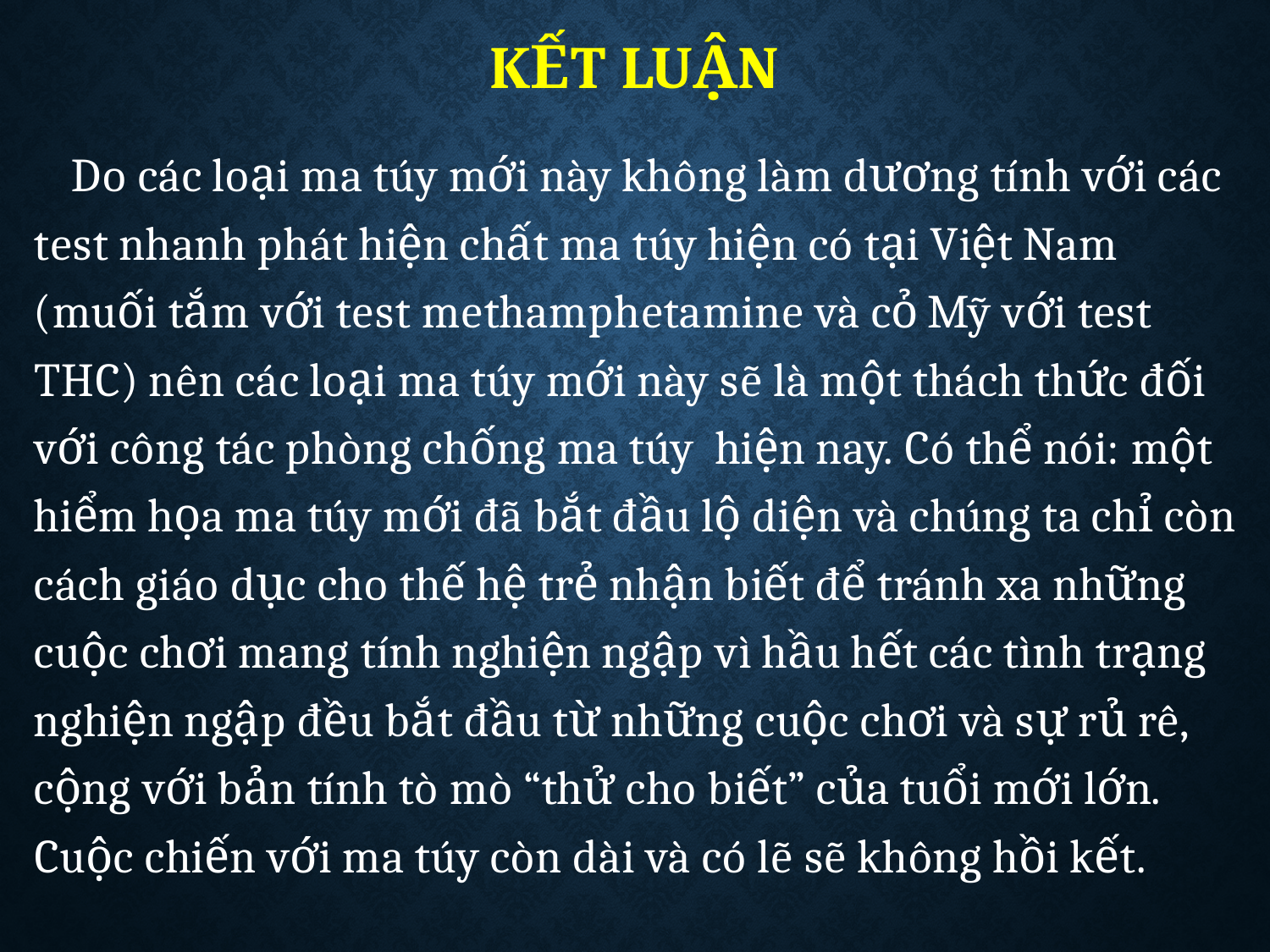

# Kết luận
     Do các loại ma túy mới này không làm dương tính với các test nhanh phát hiện chất ma túy hiện có tại Việt Nam (muối tắm với test methamphetamine và cỏ Mỹ với test THC) nên các loại ma túy mới này sẽ là một thách thức đối với công tác phòng chống ma túy  hiện nay. Có thể nói: một hiểm họa ma túy mới đã bắt đầu lộ diện và chúng ta chỉ còn cách giáo dục cho thế hệ trẻ nhận biết để tránh xa những cuộc chơi mang tính nghiện ngập vì hầu hết các tình trạng nghiện ngập đều bắt đầu từ những cuộc chơi và sự rủ rê, cộng với bản tính tò mò “thử cho biết” của tuổi mới lớn. Cuộc chiến với ma túy còn dài và có lẽ sẽ không hồi kết.